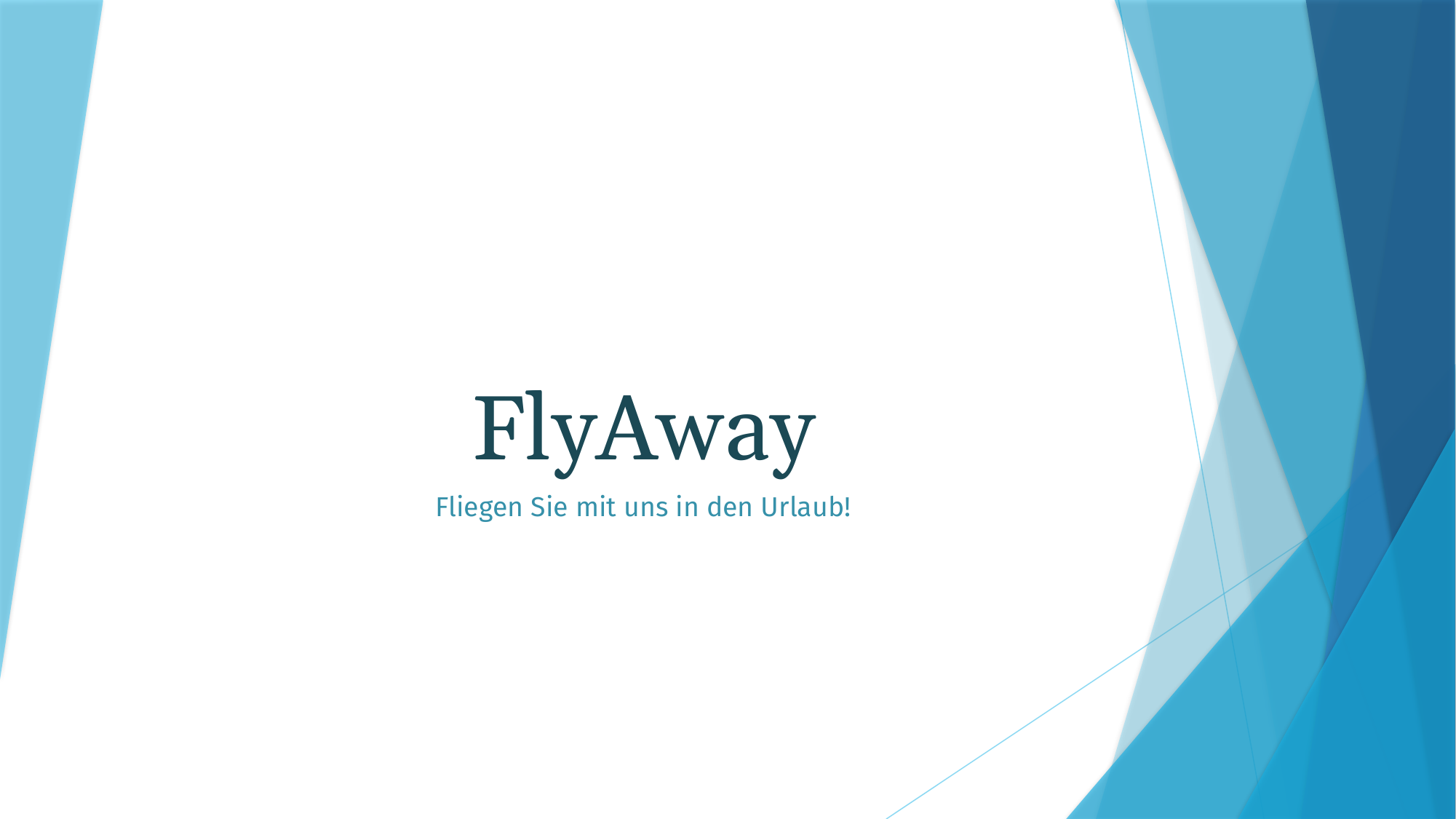

# FlyAway
Fliegen Sie mit uns in den Urlaub!